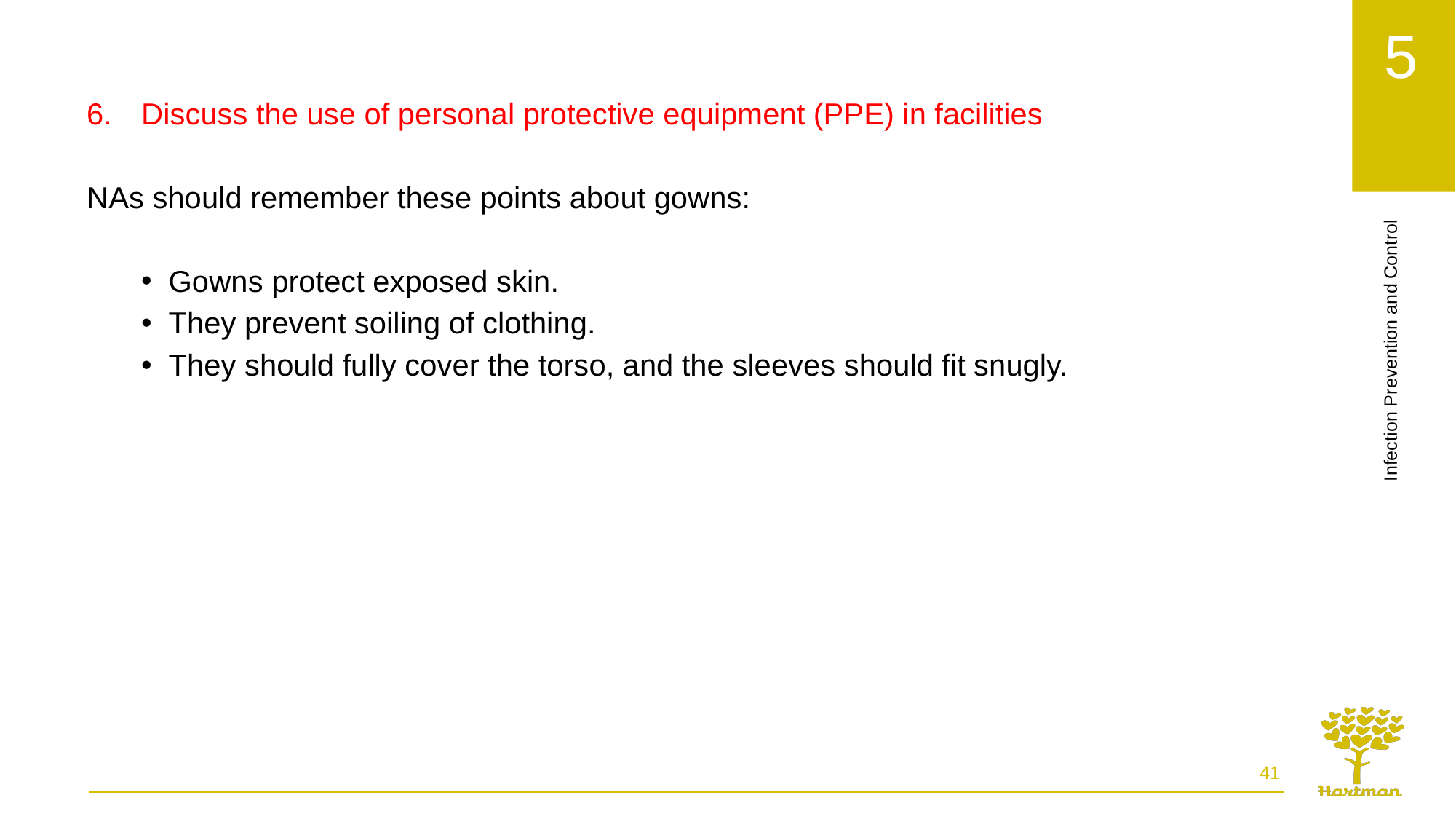

Discuss the use of personal protective equipment (PPE) in facilities

NAs should remember these points about gowns:

Gowns protect exposed skin.
They prevent soiling of clothing.
They should fully cover the torso, and the sleeves should fit snugly.

41